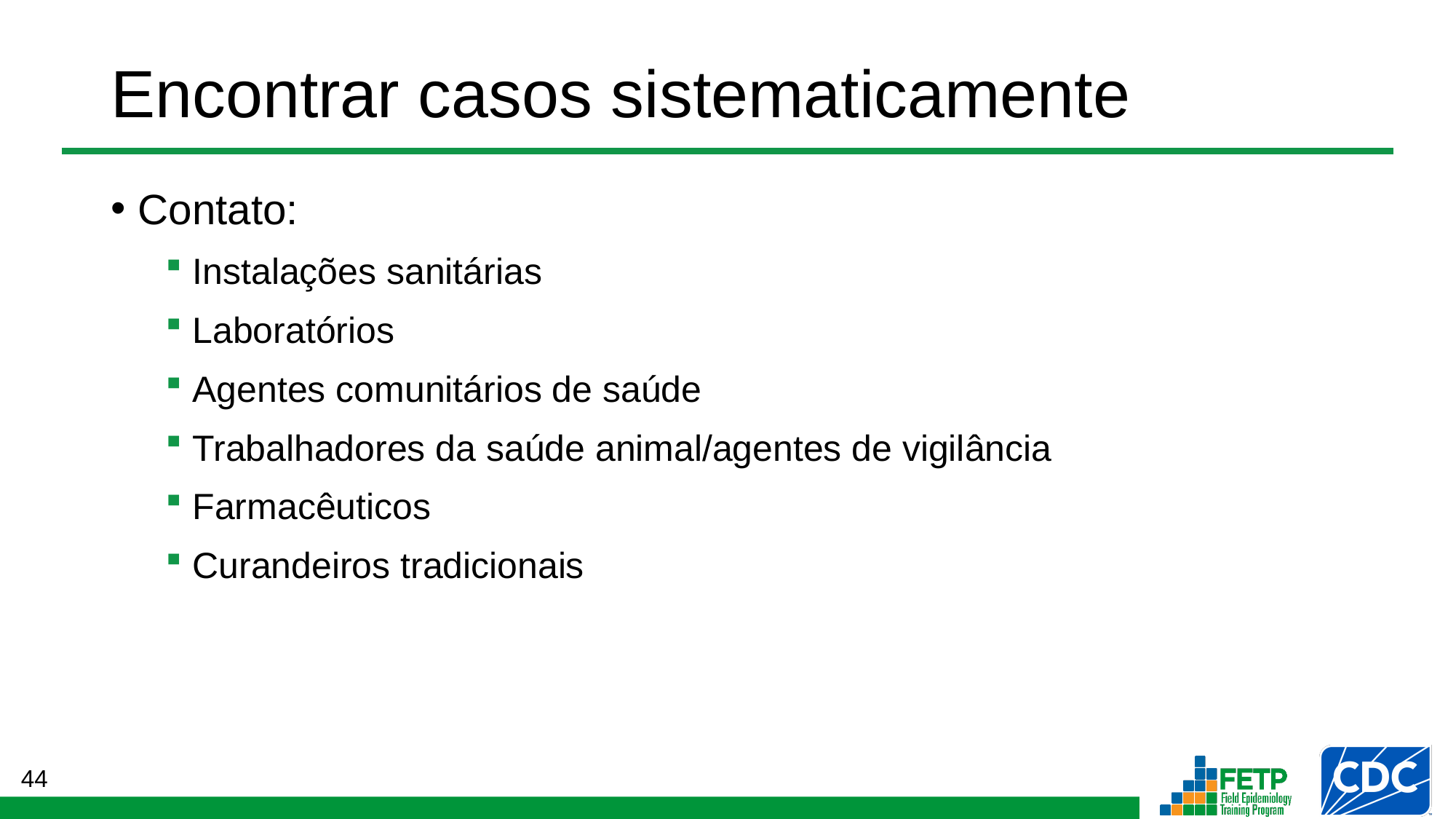

# Encontrar casos sistematicamente
Contato:
Instalações sanitárias
Laboratórios
Agentes comunitários de saúde
Trabalhadores da saúde animal/agentes de vigilância
Farmacêuticos
Curandeiros tradicionais